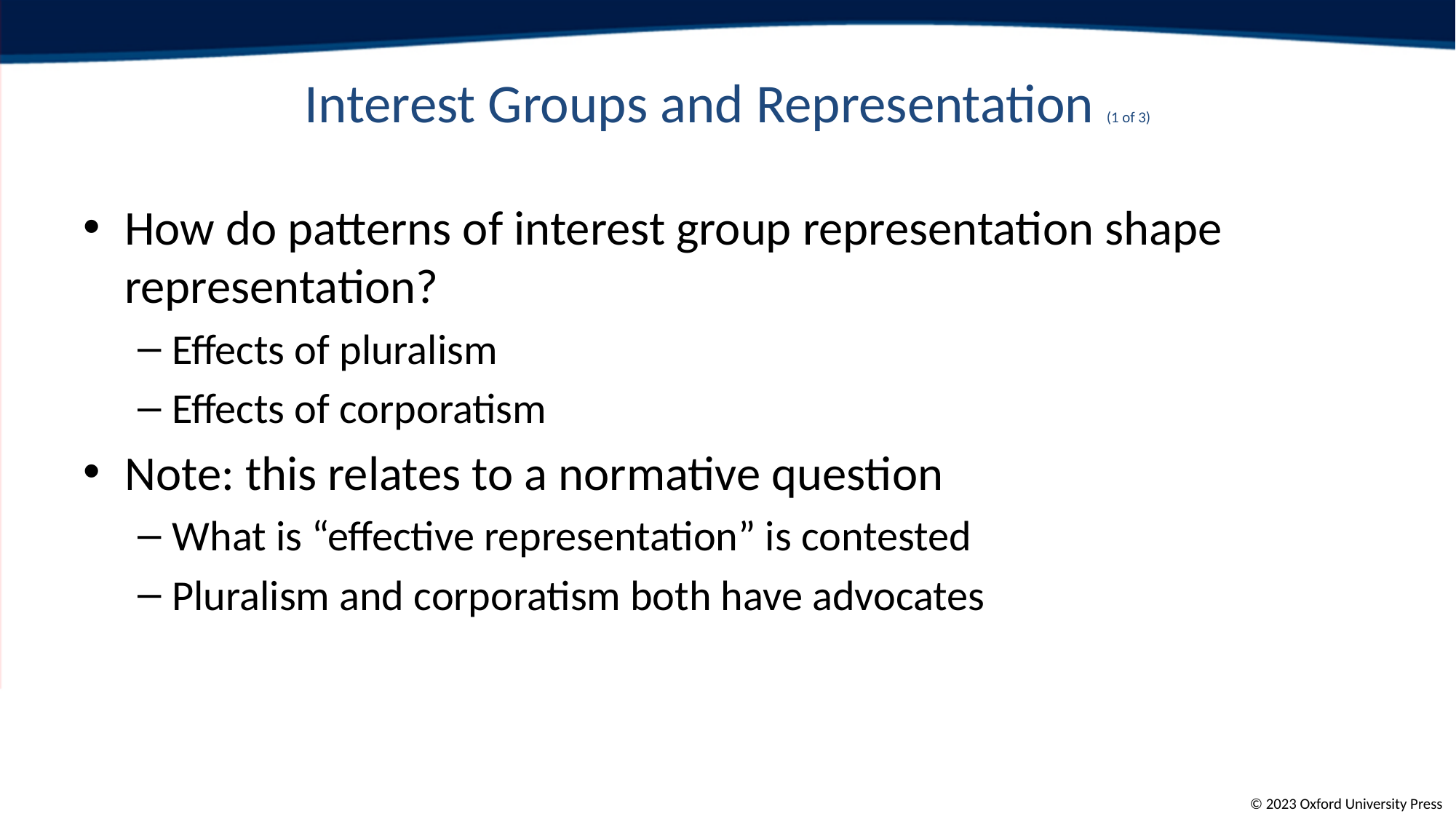

# Interest Groups and Representation (1 of 3)
How do patterns of interest group representation shape representation?
Effects of pluralism
Effects of corporatism
Note: this relates to a normative question
What is “effective representation” is contested
Pluralism and corporatism both have advocates